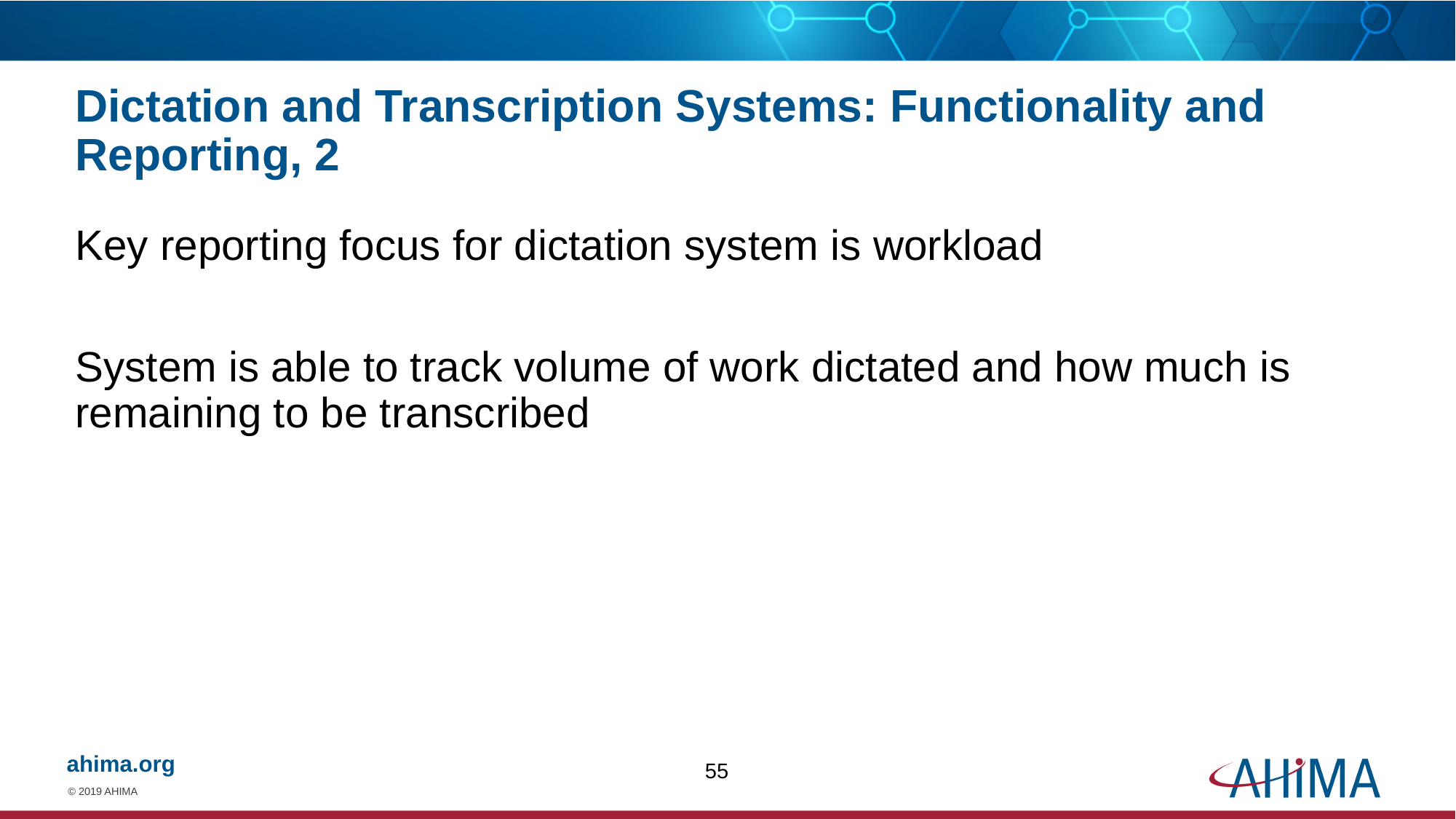

# Dictation and Transcription Systems: Functionality and Reporting, 2
Key reporting focus for dictation system is workload

System is able to track volume of work dictated and how much is remaining to be transcribed